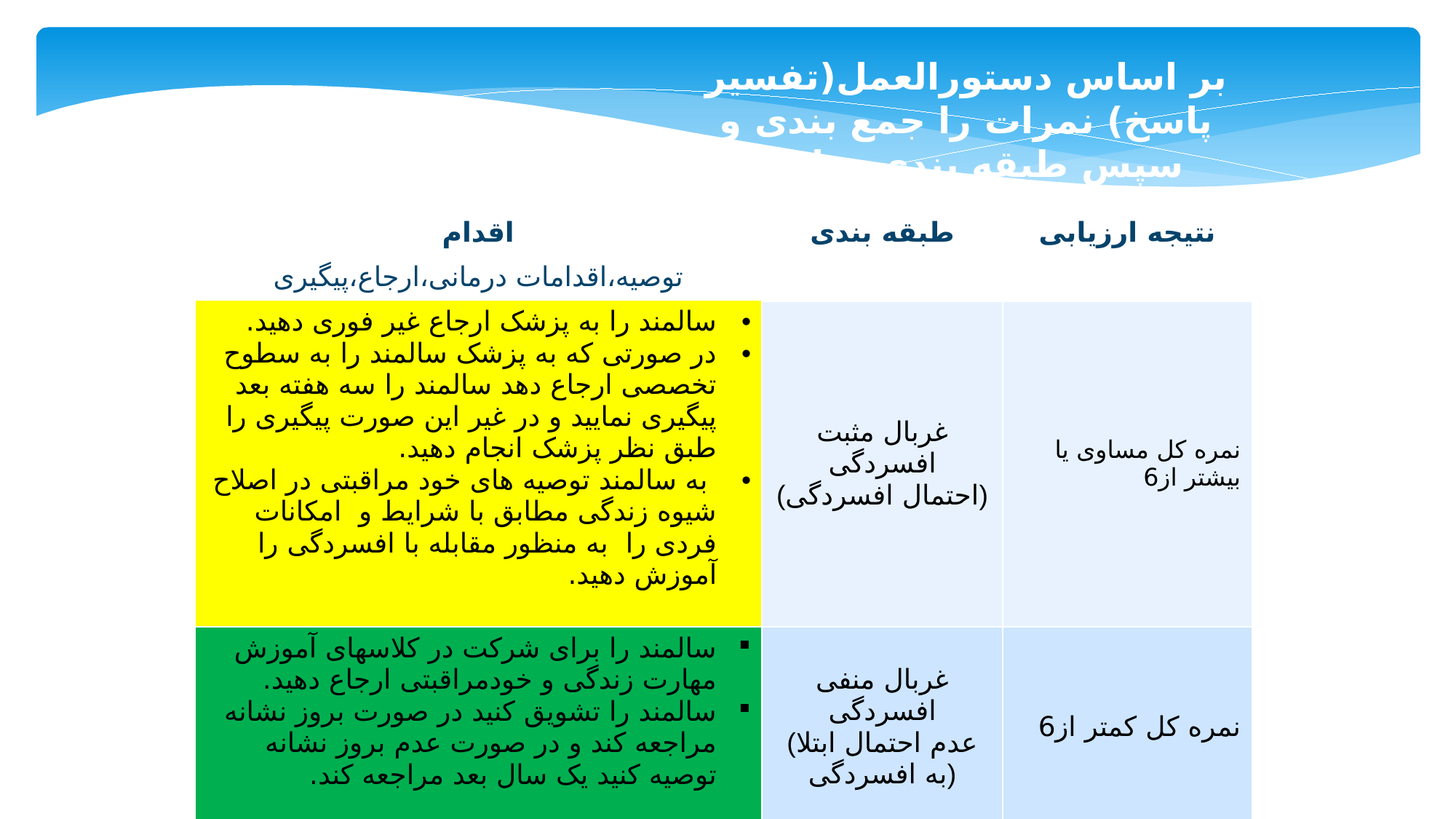

بر اساس دستورالعمل(تفسیر پاسخ) نمرات را جمع بندی و سپس طبقه بندی نمایید.
| اقدام | طبقه بندی | نتیجه ارزیابی |
| --- | --- | --- |
| توصیه،اقدامات درمانی،ارجاع،پیگیری |  |  |
| سالمند را به پزشک ارجاع غیر فوری دهید. در صورتی که به پزشک سالمند را به سطوح تخصصی ارجاع دهد سالمند را سه هفته بعد پیگیری نمایید و در غیر این صورت پیگیری را طبق نظر پزشک انجام دهید. به سالمند توصیه های خود مراقبتی در اصلاح شیوه زندگی مطابق با شرایط و امکانات فردی را به منظور مقابله با افسردگی را آموزش دهید. | غربال مثبت افسردگی (احتمال افسردگی) | نمره کل مساوی یا بیشتر از6 |
| سالمند را برای شرکت در کلاسهای آموزش مهارت زندگی و خودمراقبتی ارجاع دهید. سالمند را تشویق کنید در صورت بروز نشانه مراجعه کند و در صورت عدم بروز نشانه توصیه کنید یک سال بعد مراجعه کند. | غربال منفی افسردگی (عدم احتمال ابتلا به افسردگی) | نمره کل کمتر از6 |